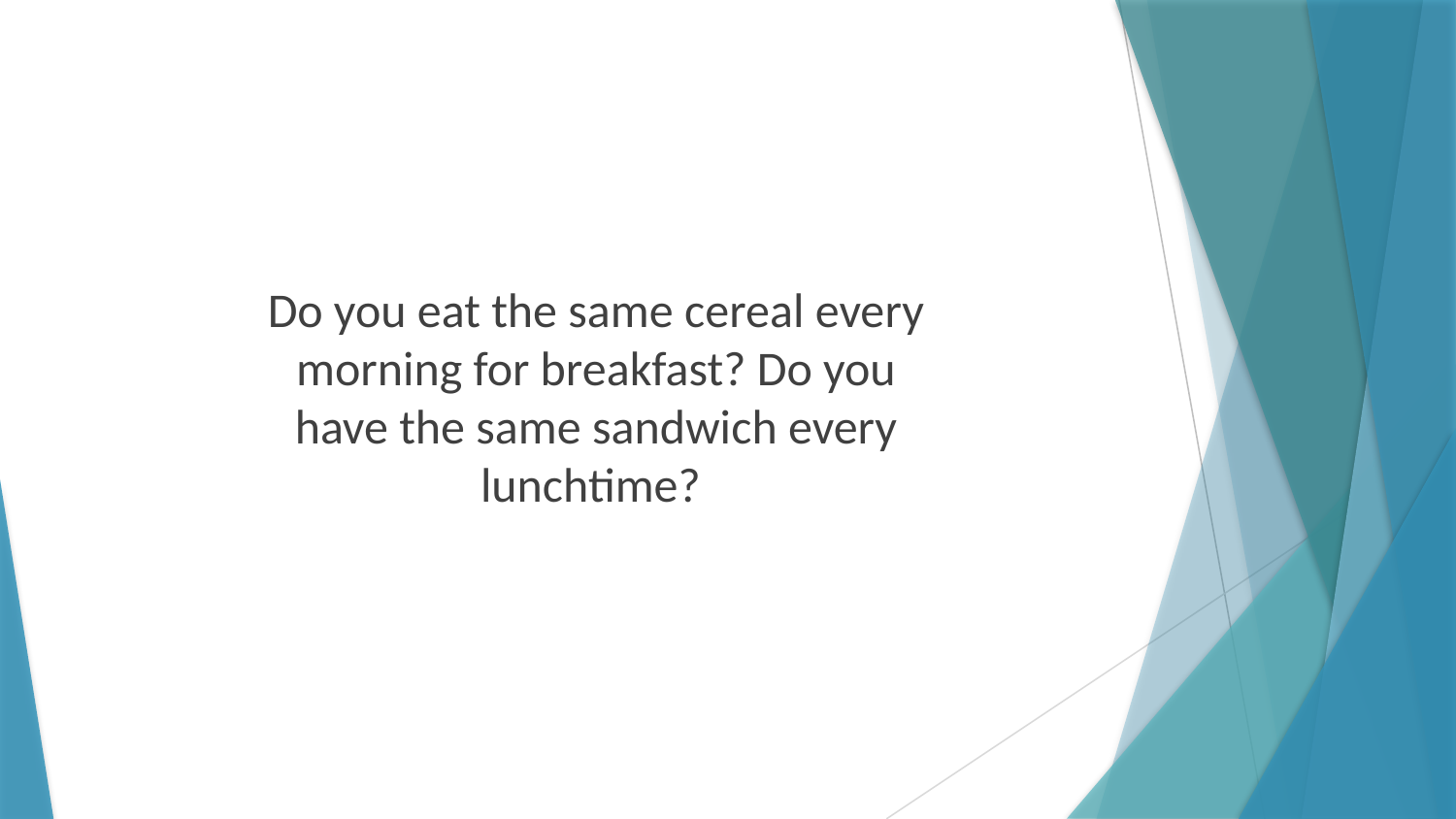

Do you eat the same cereal every morning for breakfast? Do you have the same sandwich every lunchtime?